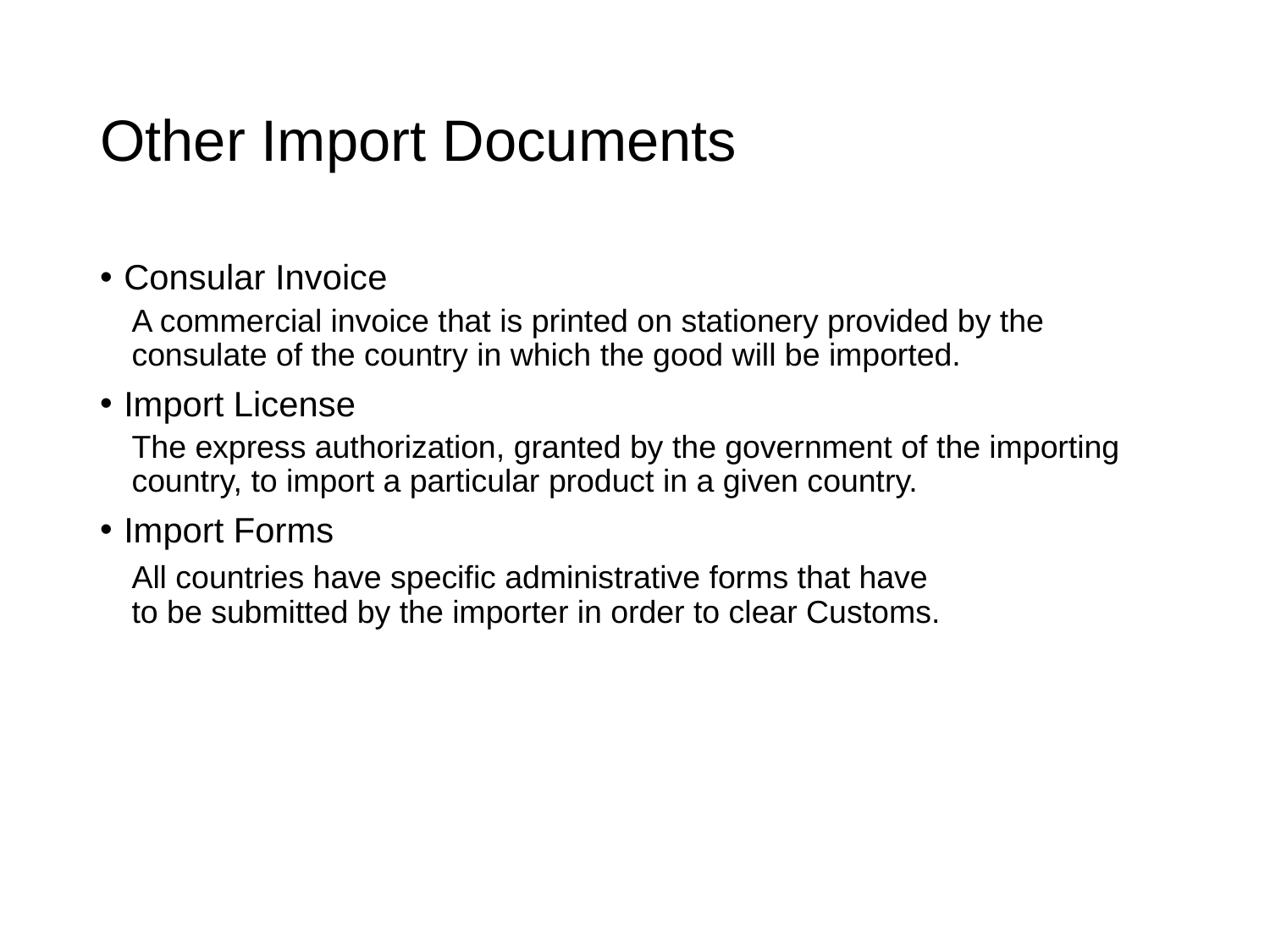

# Other Import Documents
Consular Invoice
A commercial invoice that is printed on stationery provided by the consulate of the country in which the good will be imported.
Import License
The express authorization, granted by the government of the importing country, to import a particular product in a given country.
Import Forms
All countries have specific administrative forms that have
to be submitted by the importer in order to clear Customs.